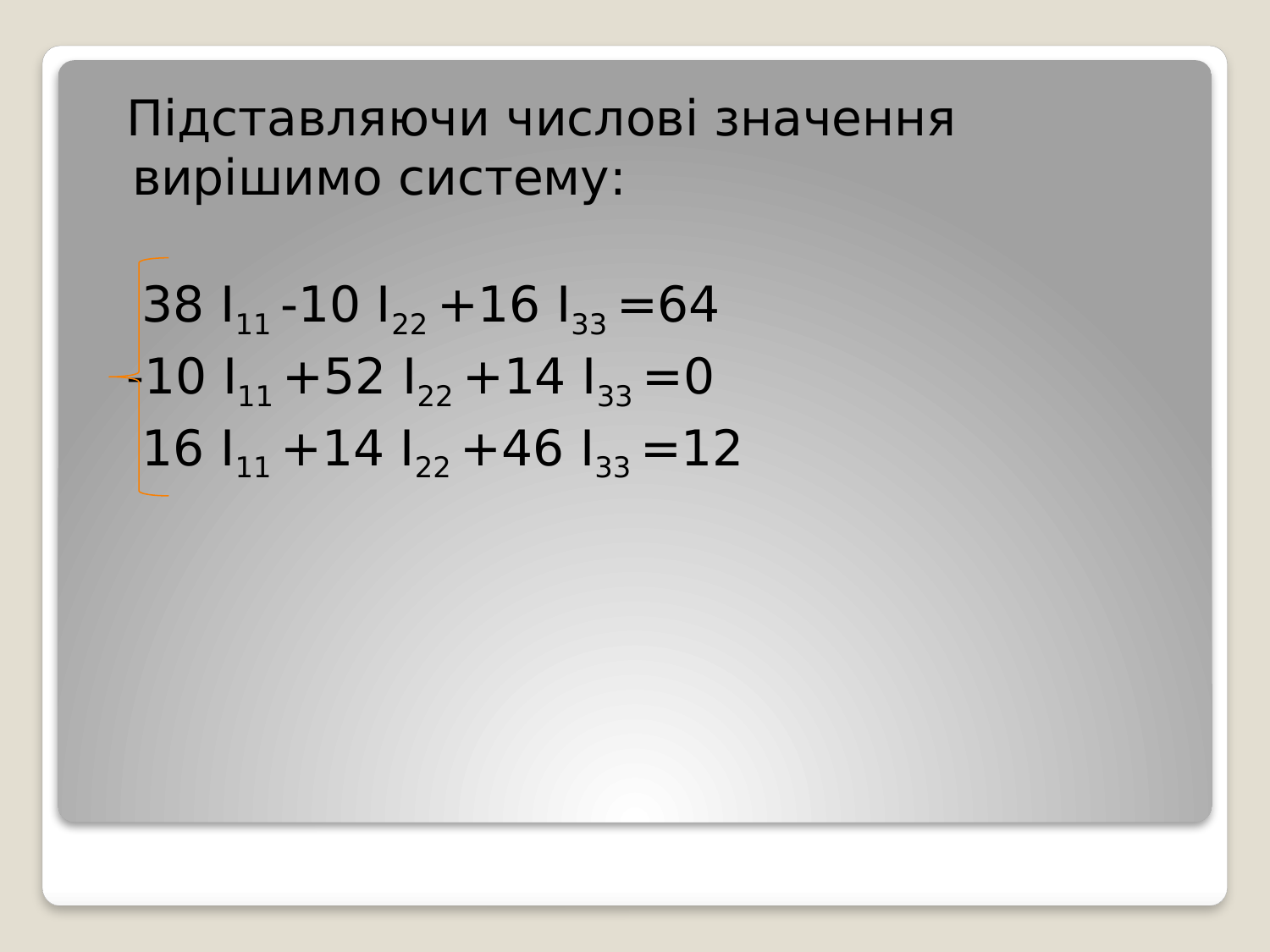

Підставляючи числові значення вирішимо систему:

   38 I11 -10 I22 +16 I33 =64
  -10 I11 +52 I22 +14 I33 =0
   16 I11 +14 I22 +46 I33 =12

#